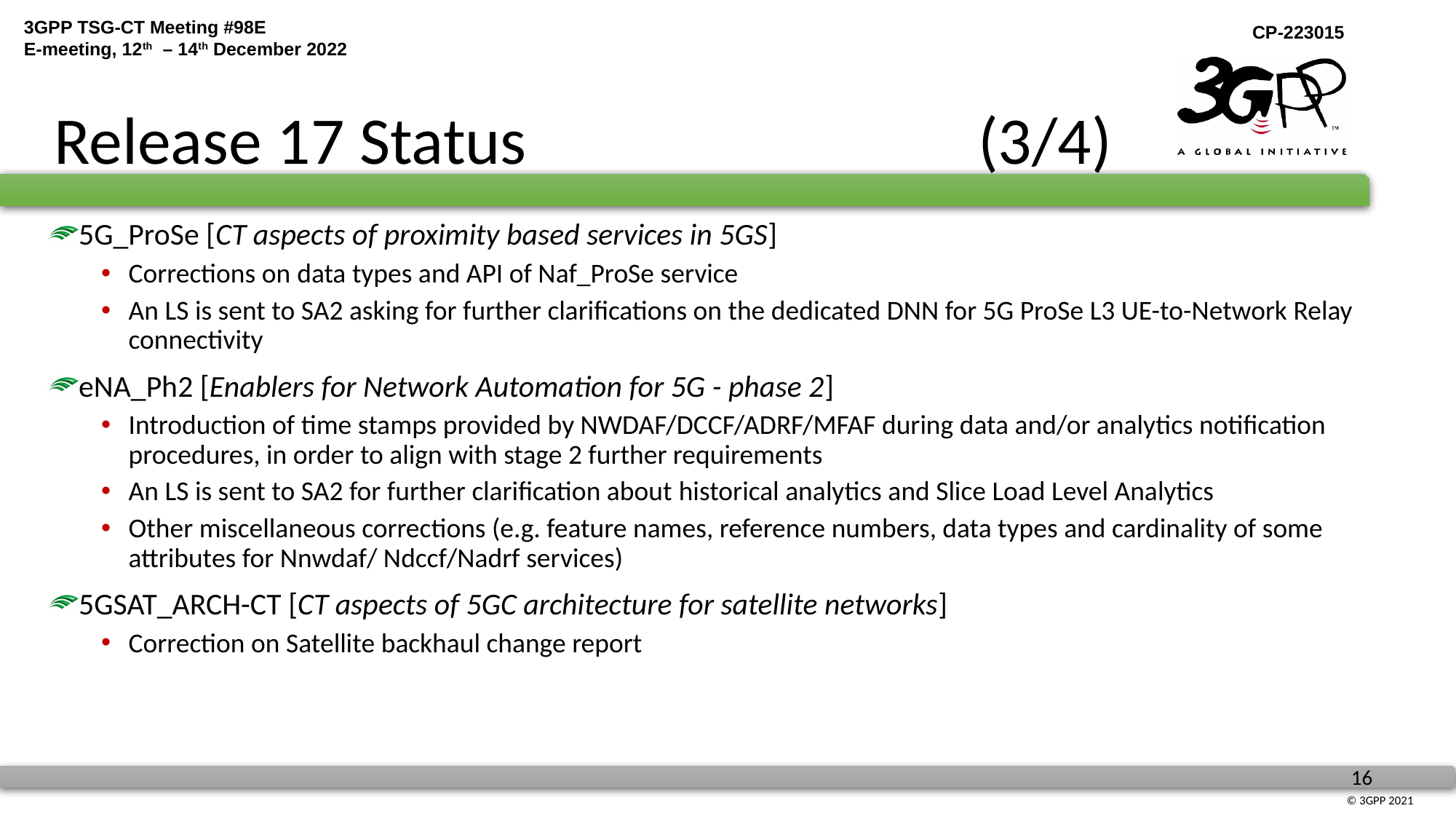

# Release 17 Status                              (3/4)
5G_ProSe [CT aspects of proximity based services in 5GS]
Corrections on data types and API of Naf_ProSe service
An LS is sent to SA2 asking for further clarifications on the dedicated DNN for 5G ProSe L3 UE-to-Network Relay connectivity
eNA_Ph2 [Enablers for Network Automation for 5G - phase 2]
Introduction of time stamps provided by NWDAF/DCCF/ADRF/MFAF during data and/or analytics notification procedures, in order to align with stage 2 further requirements
An LS is sent to SA2 for further clarification about historical analytics and Slice Load Level Analytics
Other miscellaneous corrections (e.g. feature names, reference numbers, data types and cardinality of some attributes for Nnwdaf/ Ndccf/Nadrf services)
5GSAT_ARCH-CT [CT aspects of 5GC architecture for satellite networks]
Correction on Satellite backhaul change report